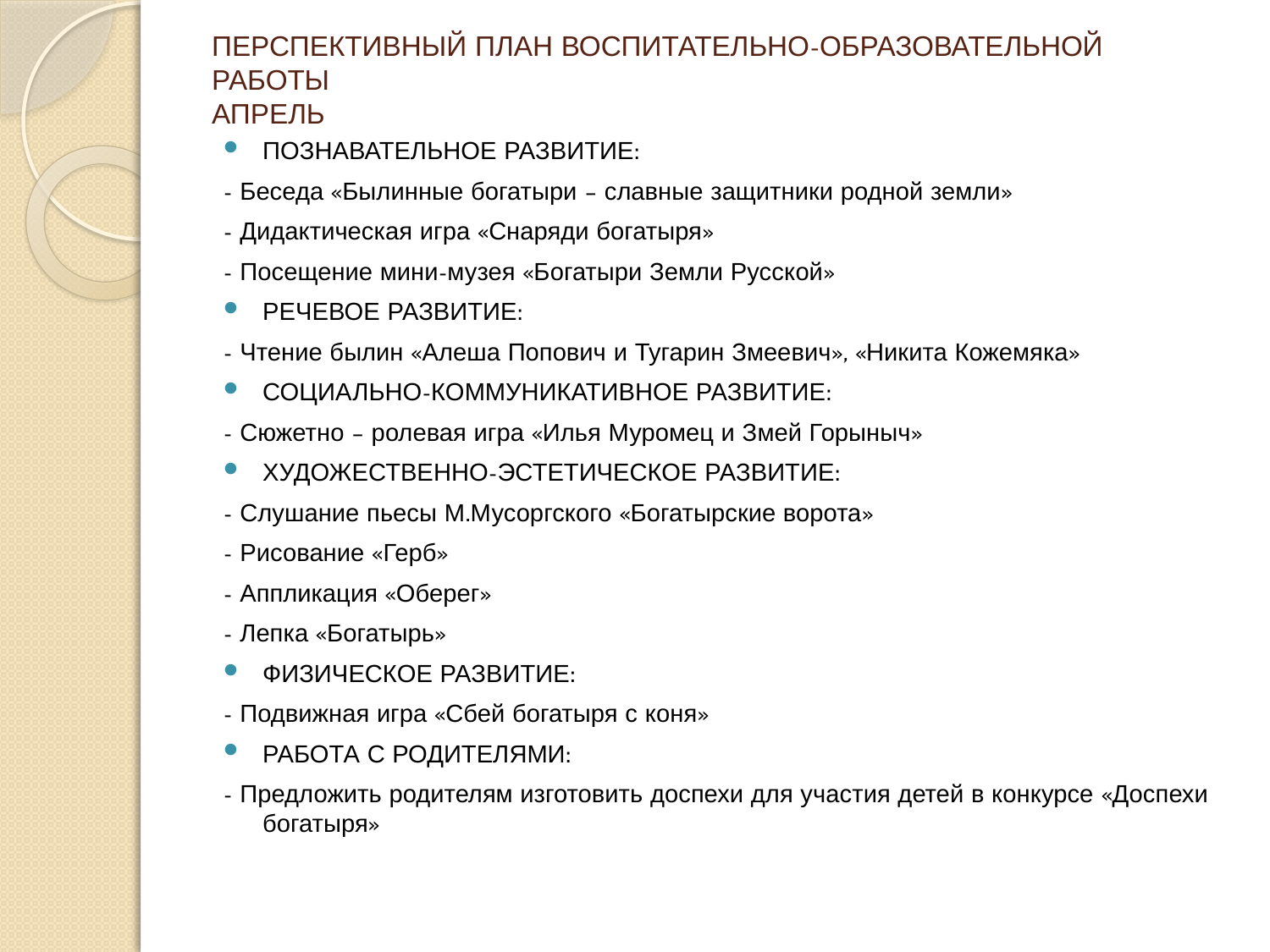

# ПЕРСПЕКТИВНЫЙ ПЛАН ВОСПИТАТЕЛЬНО-ОБРАЗОВАТЕЛЬНОЙ РАБОТЫ АПРЕЛЬ
ПОЗНАВАТЕЛЬНОЕ РАЗВИТИЕ:
- Беседа «Былинные богатыри – славные защитники родной земли»
- Дидактическая игра «Снаряди богатыря»
- Посещение мини-музея «Богатыри Земли Русской»
РЕЧЕВОЕ РАЗВИТИЕ:
- Чтение былин «Алеша Попович и Тугарин Змеевич», «Никита Кожемяка»
СОЦИАЛЬНО-КОММУНИКАТИВНОЕ РАЗВИТИЕ:
- Сюжетно – ролевая игра «Илья Муромец и Змей Горыныч»
ХУДОЖЕСТВЕННО-ЭСТЕТИЧЕСКОЕ РАЗВИТИЕ:
- Слушание пьесы М.Мусоргского «Богатырские ворота»
- Рисование «Герб»
- Аппликация «Оберег»
- Лепка «Богатырь»
ФИЗИЧЕСКОЕ РАЗВИТИЕ:
- Подвижная игра «Сбей богатыря с коня»
РАБОТА С РОДИТЕЛЯМИ:
- Предложить родителям изготовить доспехи для участия детей в конкурсе «Доспехи богатыря»